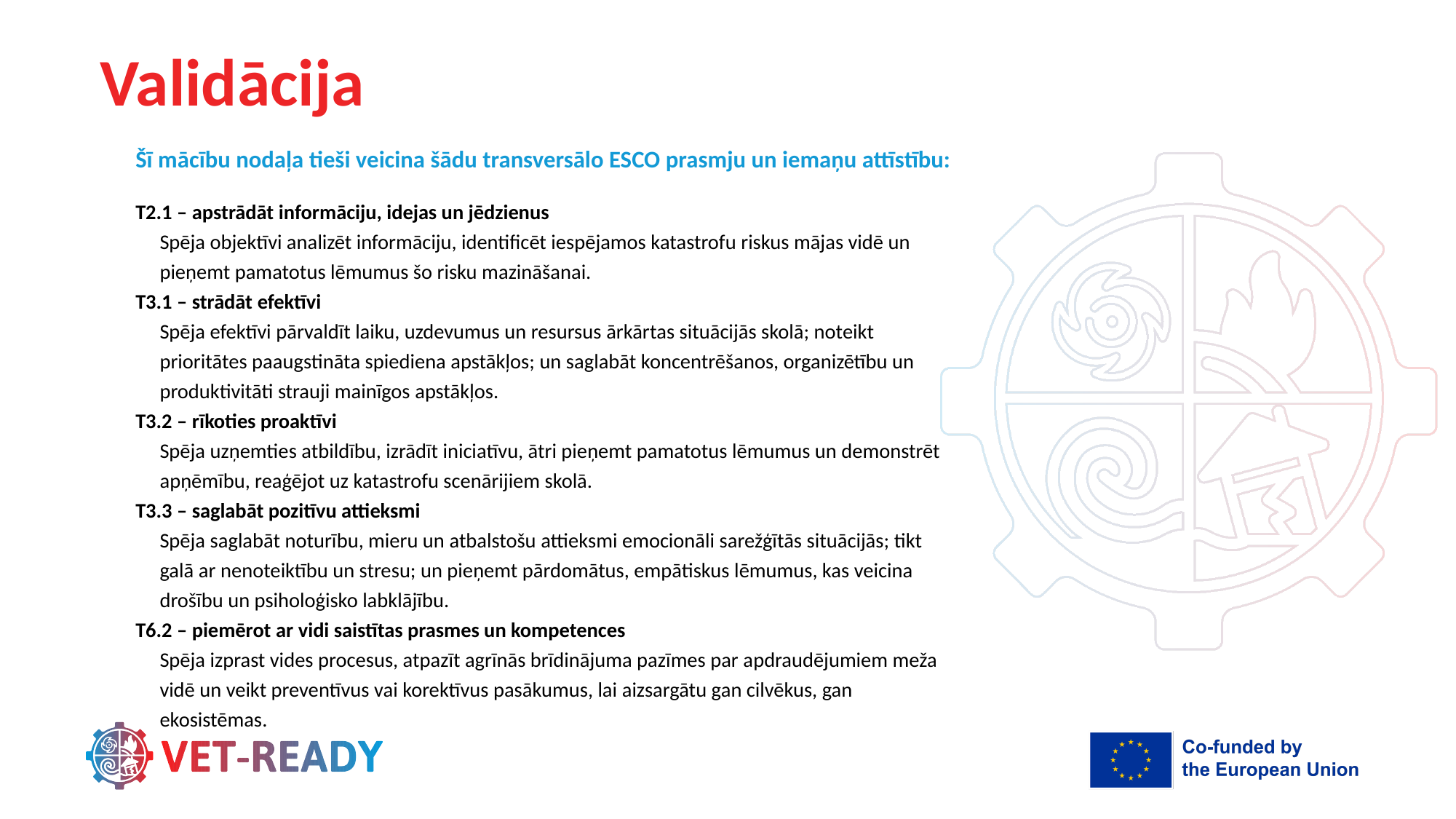

# Validācija
Šī mācību nodaļa tieši veicina šādu transversālo ESCO prasmju un iemaņu attīstību:

T2.1 – apstrādāt informāciju, idejas un jēdzienus
Spēja objektīvi analizēt informāciju, identificēt iespējamos katastrofu riskus mājas vidē un pieņemt pamatotus lēmumus šo risku mazināšanai.
T3.1 – strādāt efektīvi
Spēja efektīvi pārvaldīt laiku, uzdevumus un resursus ārkārtas situācijās skolā; noteikt prioritātes paaugstināta spiediena apstākļos; un saglabāt koncentrēšanos, organizētību un produktivitāti strauji mainīgos apstākļos.
T3.2 – rīkoties proaktīvi
Spēja uzņemties atbildību, izrādīt iniciatīvu, ātri pieņemt pamatotus lēmumus un demonstrēt apņēmību, reaģējot uz katastrofu scenārijiem skolā.
T3.3 – saglabāt pozitīvu attieksmi
Spēja saglabāt noturību, mieru un atbalstošu attieksmi emocionāli sarežģītās situācijās; tikt galā ar nenoteiktību un stresu; un pieņemt pārdomātus, empātiskus lēmumus, kas veicina drošību un psiholoģisko labklājību.
T6.2 – piemērot ar vidi saistītas prasmes un kompetences
Spēja izprast vides procesus, atpazīt agrīnās brīdinājuma pazīmes par apdraudējumiem meža vidē un veikt preventīvus vai korektīvus pasākumus, lai aizsargātu gan cilvēkus, gan ekosistēmas.